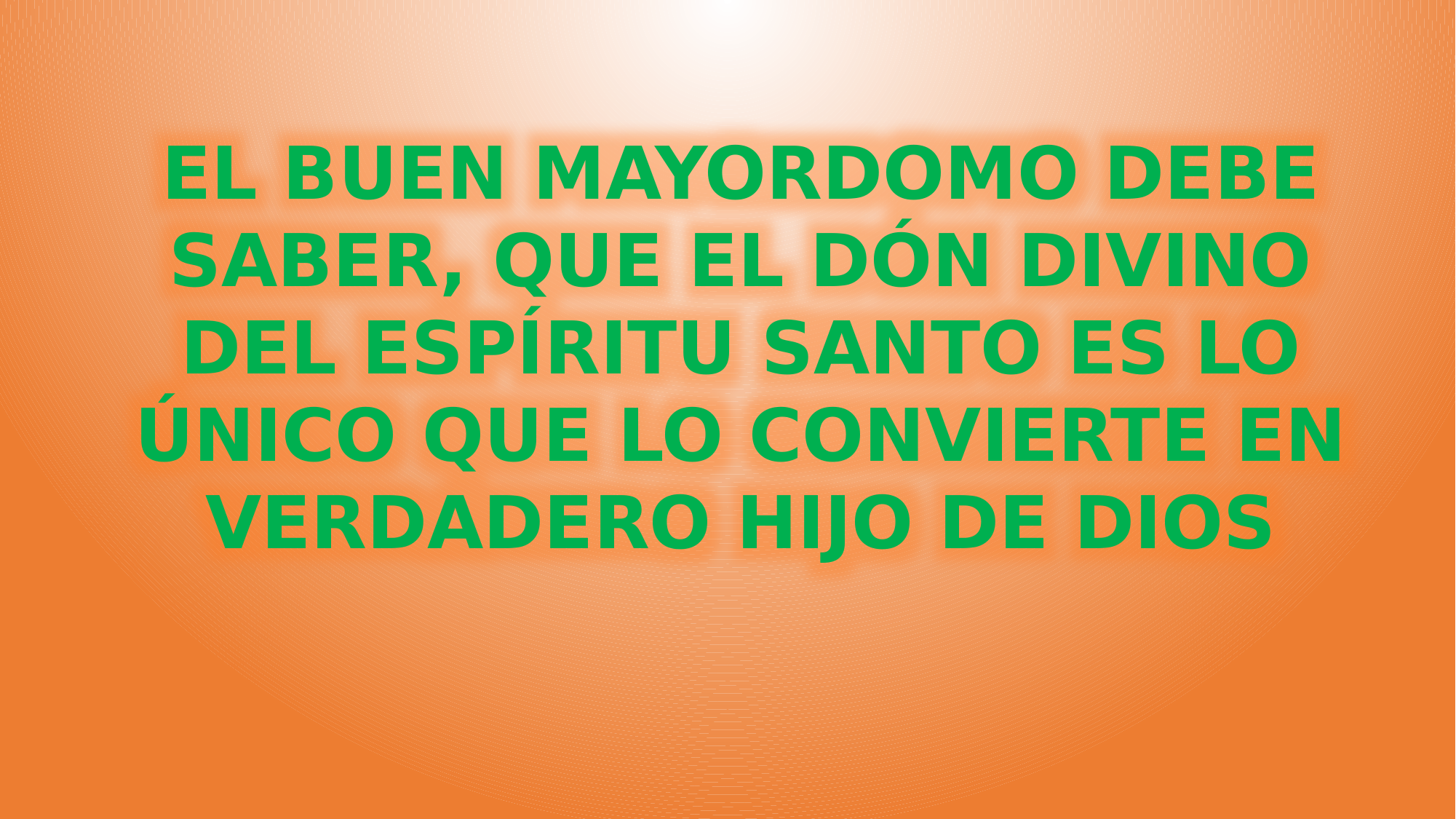

EL BUEN MAYORDOMO DEBE SABER, QUE EL DÓN DIVINO DEL ESPÍRITU SANTO ES LO ÚNICO QUE LO CONVIERTE EN VERDADERO HIJO DE DIOS